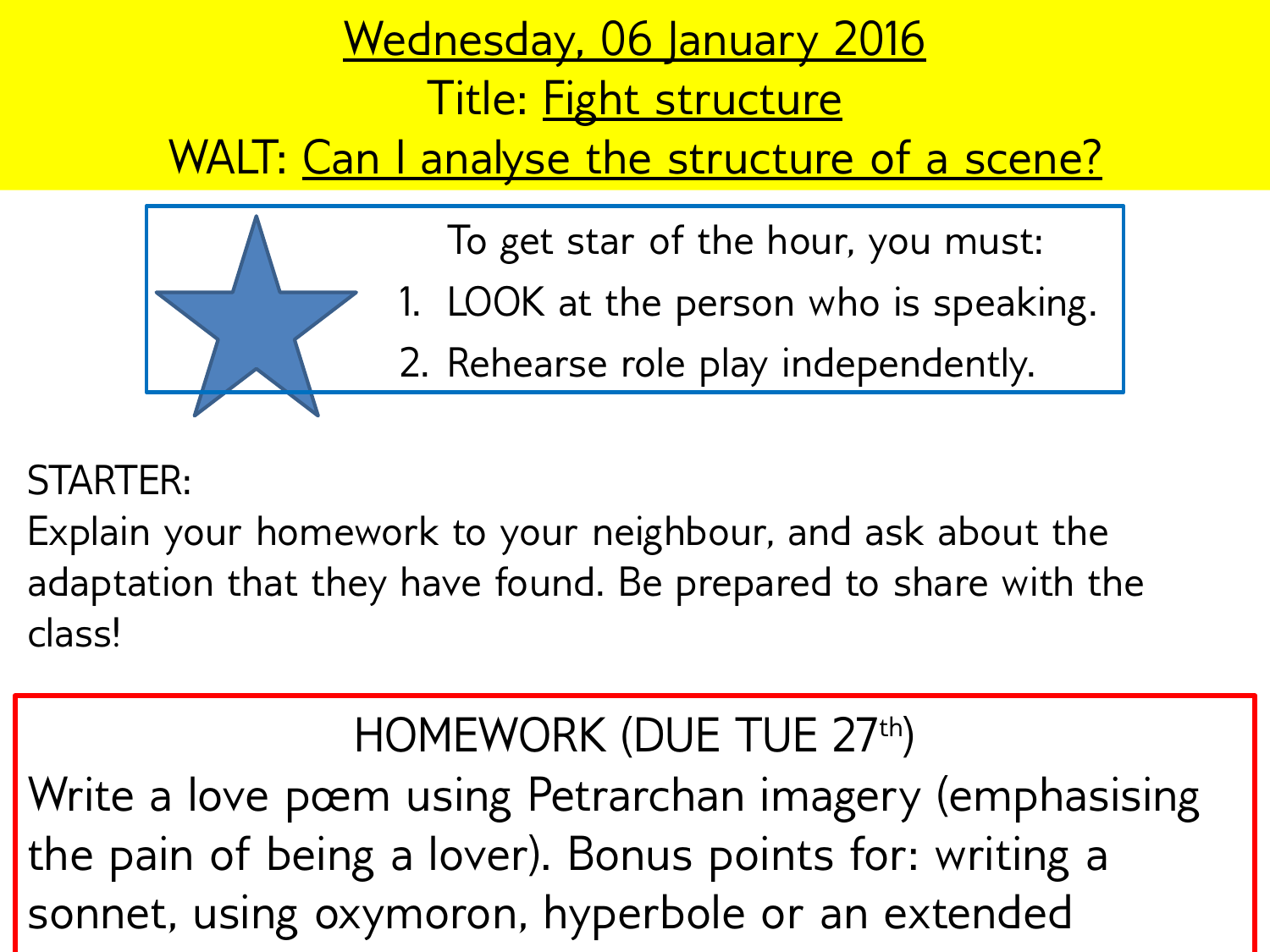

Wednesday, 06 January 2016
Title: Fight structure
WALT: Can I analyse the structure of a scene?
To get star of the hour, you must:
LOOK at the person who is speaking.
Rehearse role play independently.

STARTER:
Explain your homework to your neighbour, and ask about the adaptation that they have found. Be prepared to share with the class!
HOMEWORK (DUE TUE 27th)
Write a love poem using Petrarchan imagery (emphasising the pain of being a lover). Bonus points for: writing a sonnet, using oxymoron, hyperbole or an extended metaphor.